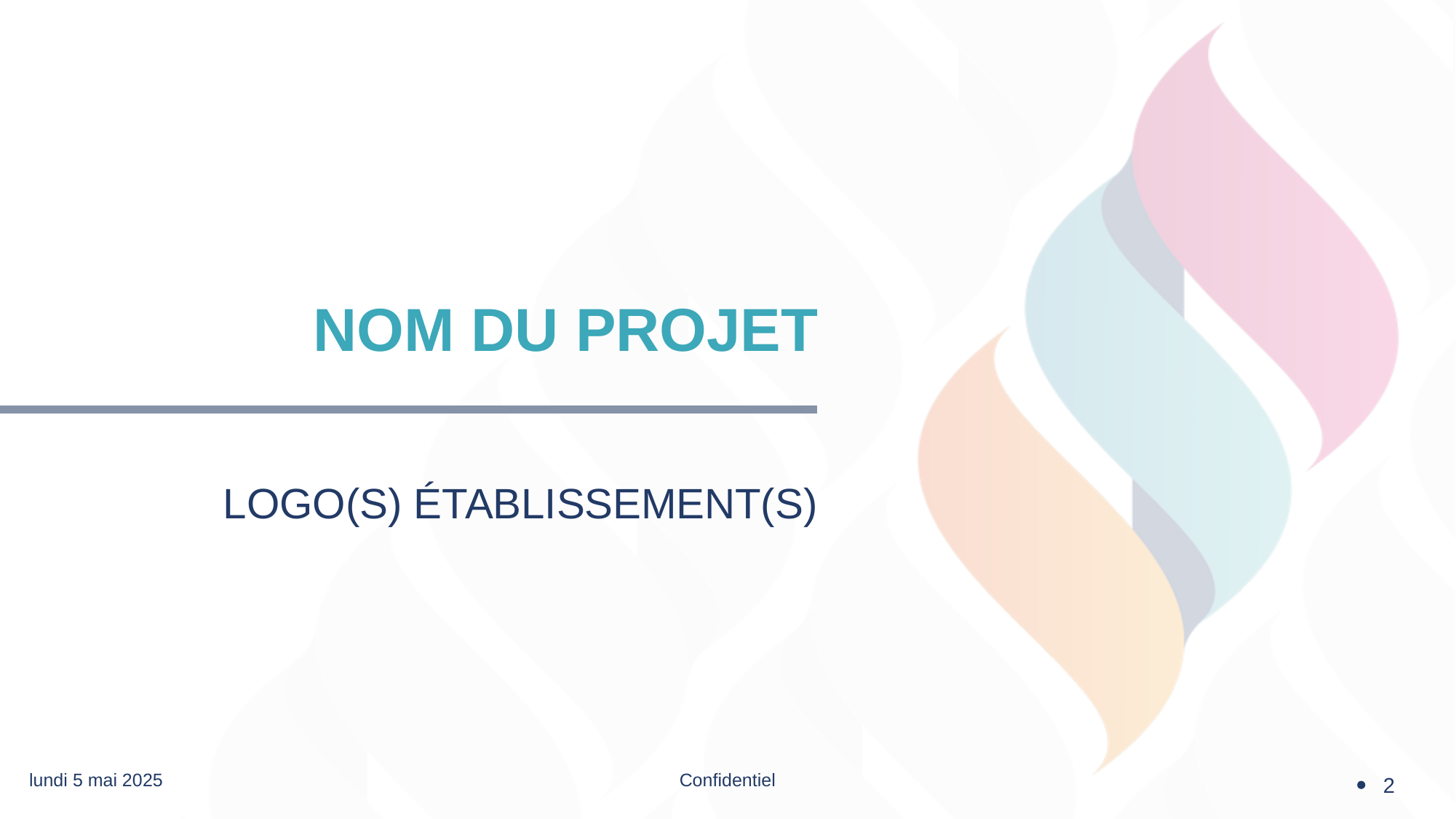

# Nom du projet
Logo(s) établissement(s)
lundi 5 mai 2025
Confidentiel
2